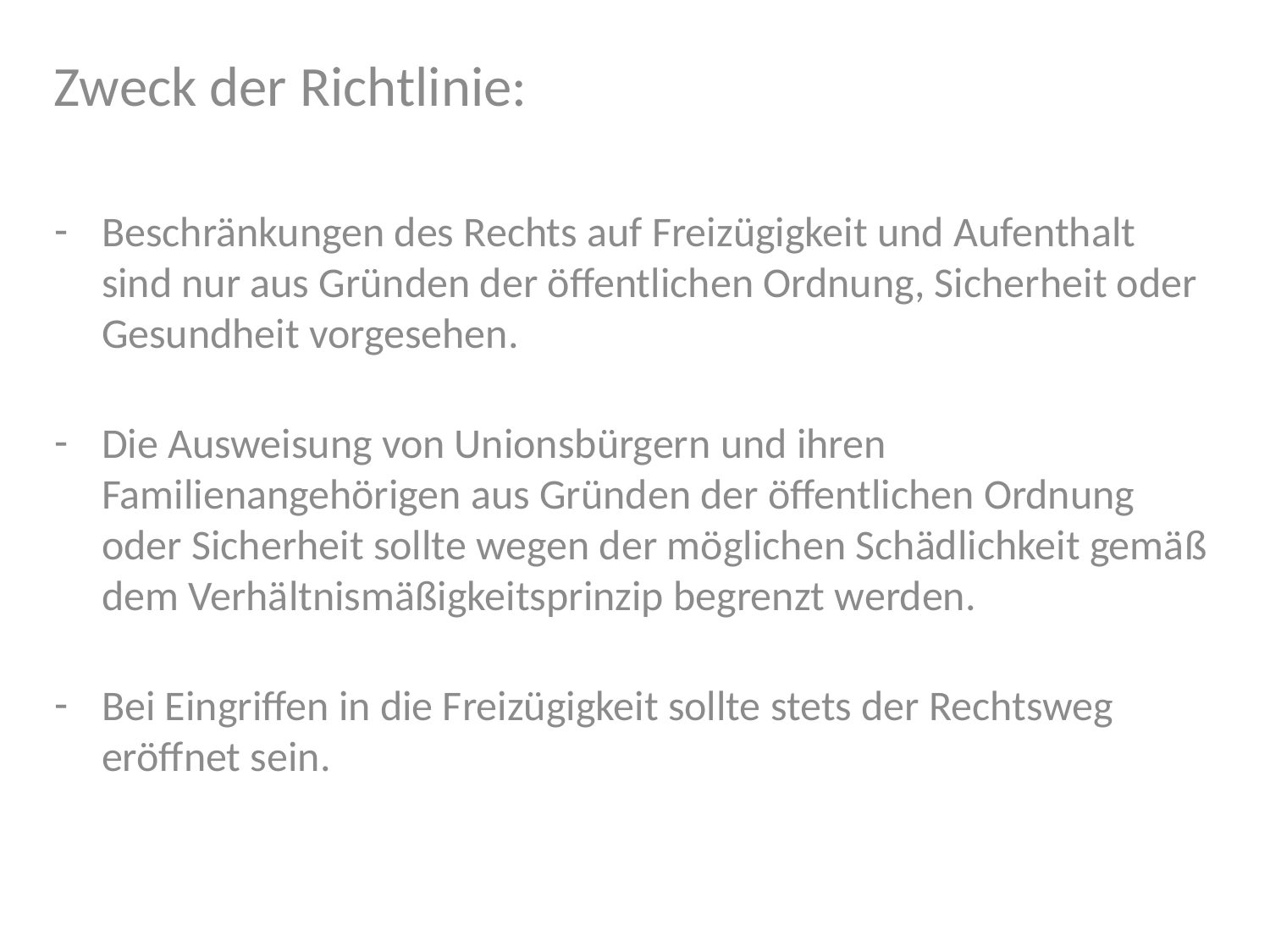

Zweck der Richtlinie:

Beschränkungen des Rechts auf Freizügigkeit und Aufenthalt sind nur aus Gründen der öffentlichen Ordnung, Sicherheit oder Gesundheit vorgesehen.
Die Ausweisung von Unionsbürgern und ihren Familienangehörigen aus Gründen der öffentlichen Ordnung oder Sicherheit sollte wegen der möglichen Schädlichkeit gemäß dem Verhältnismäßigkeitsprinzip begrenzt werden.
Bei Eingriffen in die Freizügigkeit sollte stets der Rechtsweg eröffnet sein.